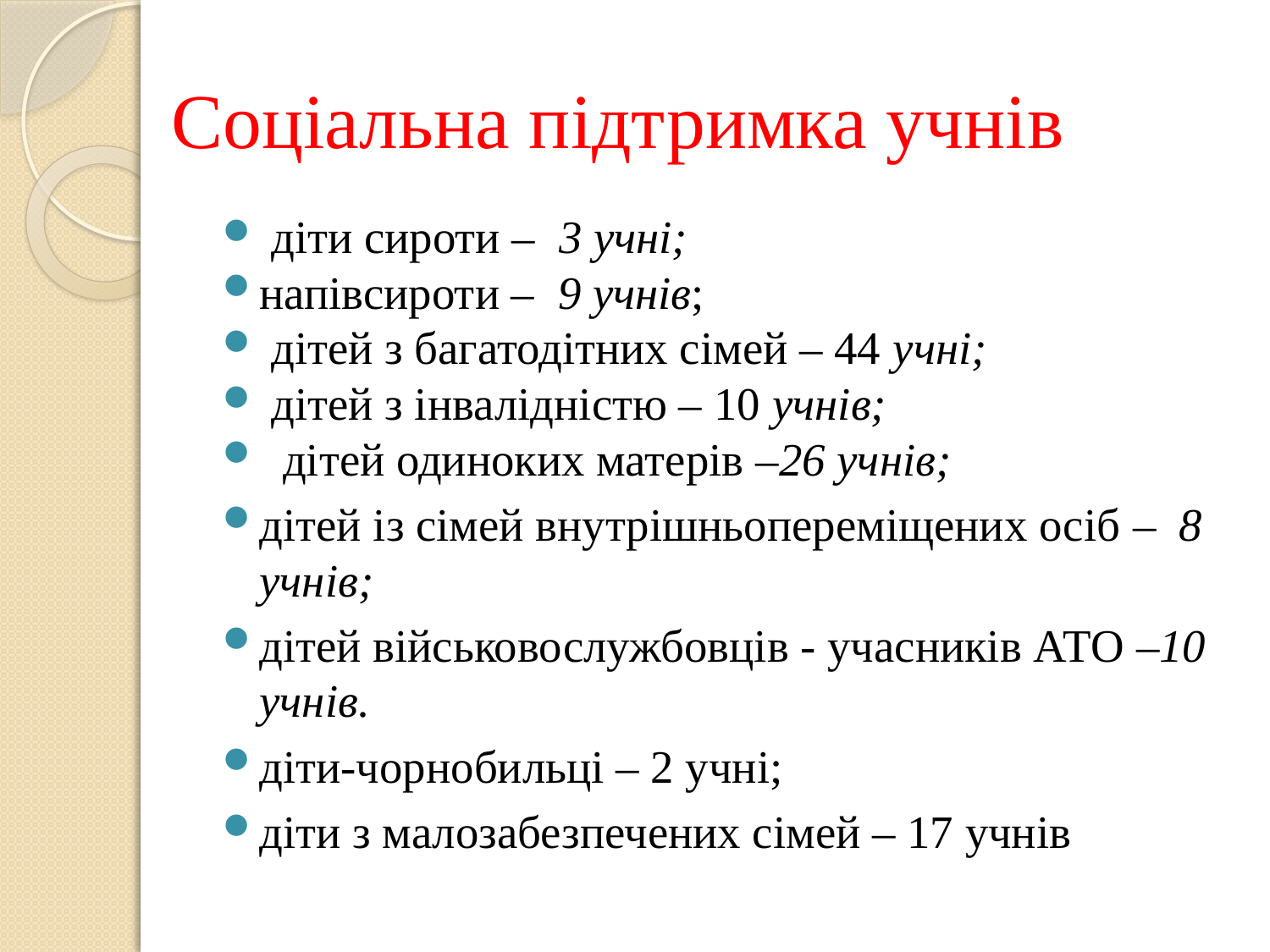

# Соціальна підтримка учнів
 діти сироти –  3 учні;
напівсироти –  9 учнів;
 дітей з багатодітних сімей – 44 учні;
 дітей з інвалідністю – 10 учнів;
  дітей одиноких матерів –26 учнів;
дітей із сімей внутрішньопереміщених осіб –  8 учнів;
дітей військовослужбовців - учасників АТО –10 учнів.
діти-чорнобильці – 2 учні;
діти з малозабезпечених сімей – 17 учнів